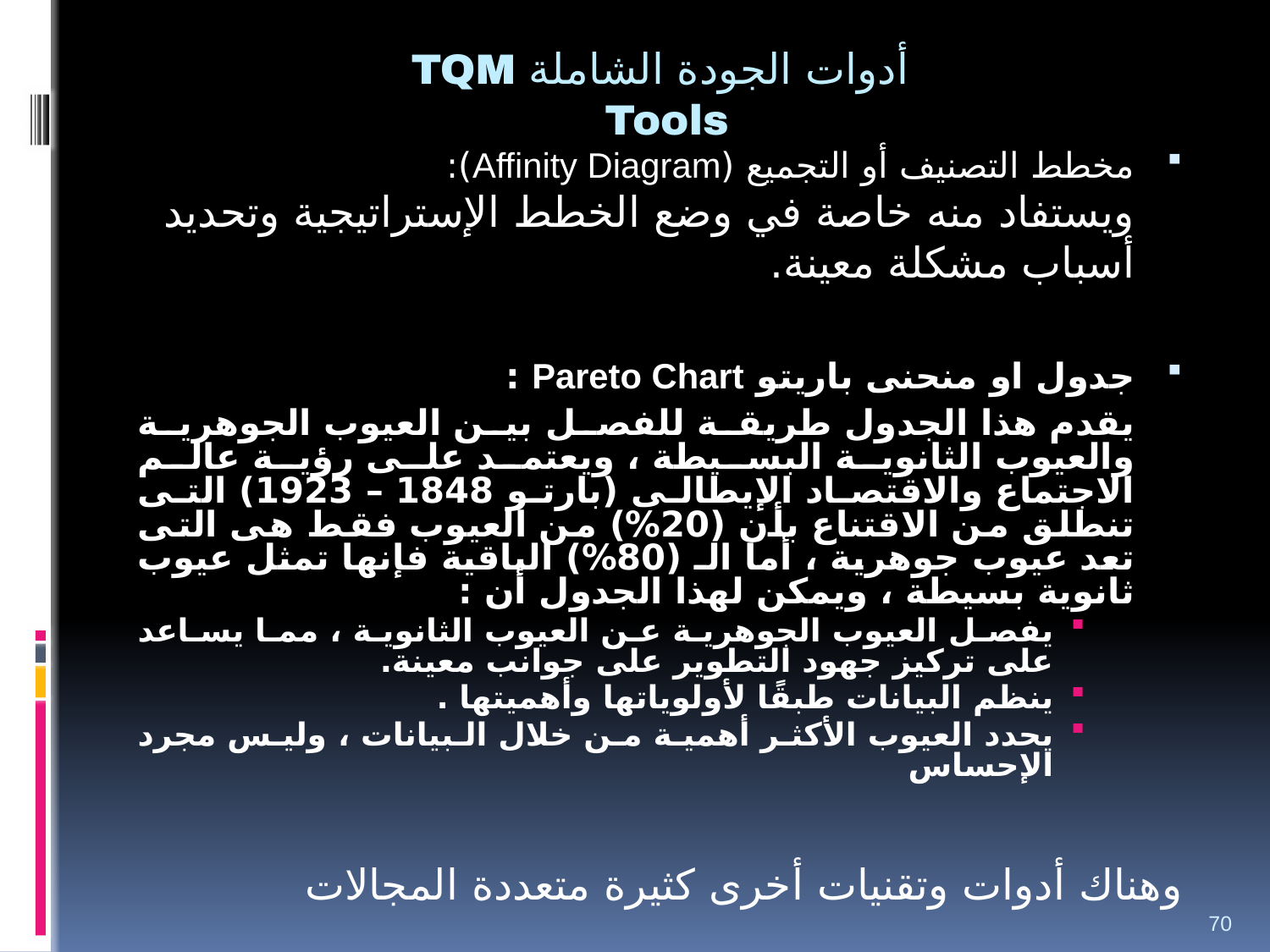

أدوات الجودة الشاملة TQM Tools
مخطط التصنيف أو التجميع (Affinity Diagram):
ويستفاد منه خاصة في وضع الخطط الإستراتيجية وتحديد أسباب مشكلة معينة.

جدول او منحنى باريتو Pareto Chart :
		يقدم هذا الجدول طريقة للفصل بين العيوب الجوهرية والعيوب الثانوية البسيطة ، ويعتمد على رؤية عالم الاجتماع والاقتصاد الإيطالى (بارتو 1848 – 1923) التى تنطلق من الاقتناع بأن (20%) من العيوب فقط هى التى تعد عيوب جوهرية ، أما الـ (80%) الباقية فإنها تمثل عيوب ثانوية بسيطة ، ويمكن لهذا الجدول أن :
يفصل العيوب الجوهرية عن العيوب الثانوية ، مما يساعد على تركيز جهود التطوير على جوانب معينة.
ينظم البيانات طبقًا لأولوياتها وأهميتها .
يحدد العيوب الأكثر أهمية من خلال البيانات ، وليس مجرد الإحساس

وهناك أدوات وتقنيات أخرى كثيرة متعددة المجالات
70